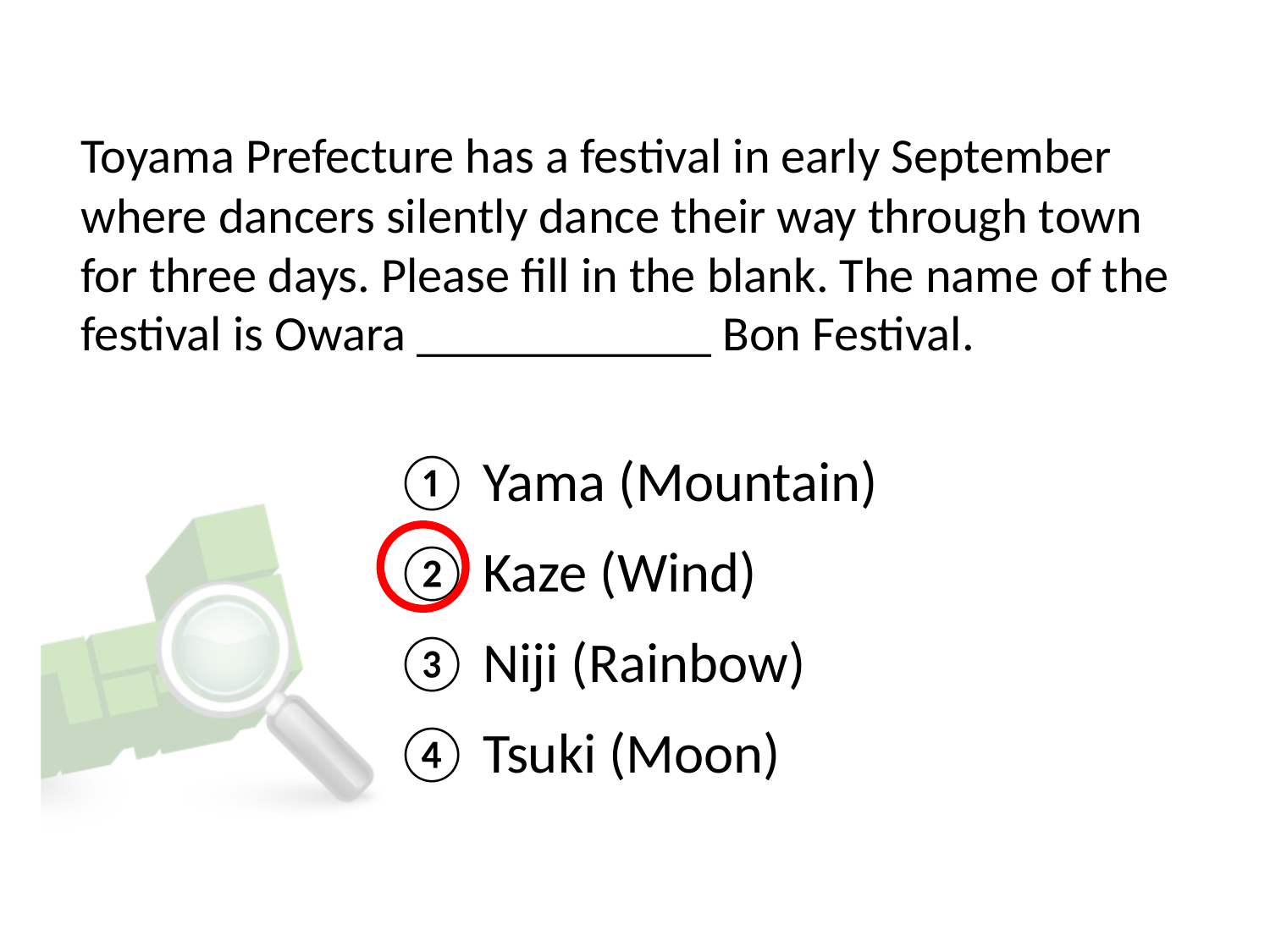

# Toyama Prefecture has a festival in early September where dancers silently dance their way through town for three days. Please fill in the blank. The name of the festival is Owara ____________ Bon Festival.
① Yama (Mountain)
② Kaze (Wind)
③ Niji (Rainbow)
④ Tsuki (Moon)